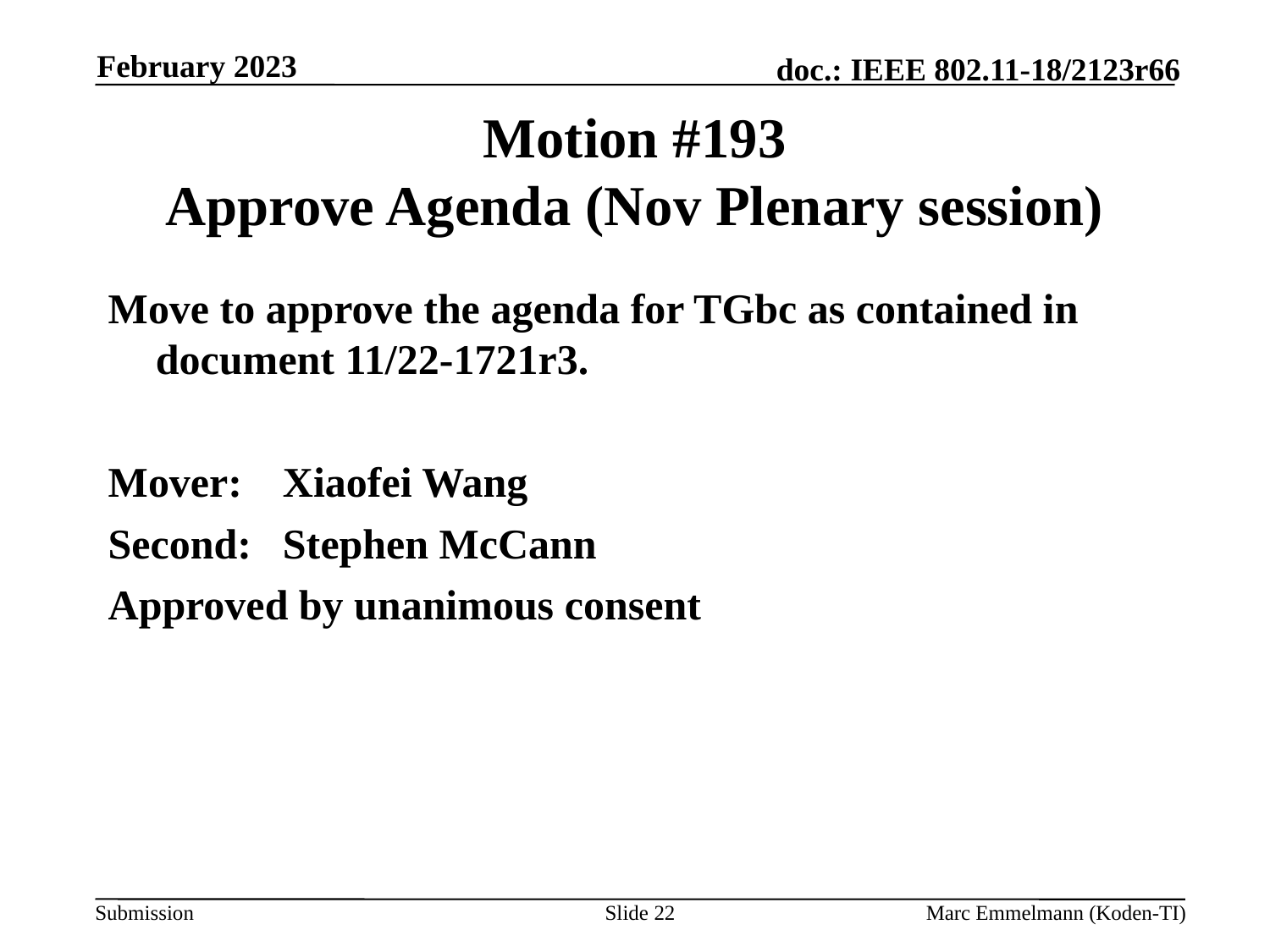

February 2023
# Motion #193 Approve Agenda (Nov Plenary session)
Move to approve the agenda for TGbc as contained in document 11/22-1721r3.

Mover:	Xiaofei Wang
Second:	Stephen McCann
Approved by unanimous consent
Slide 22
Marc Emmelmann (Koden-TI)